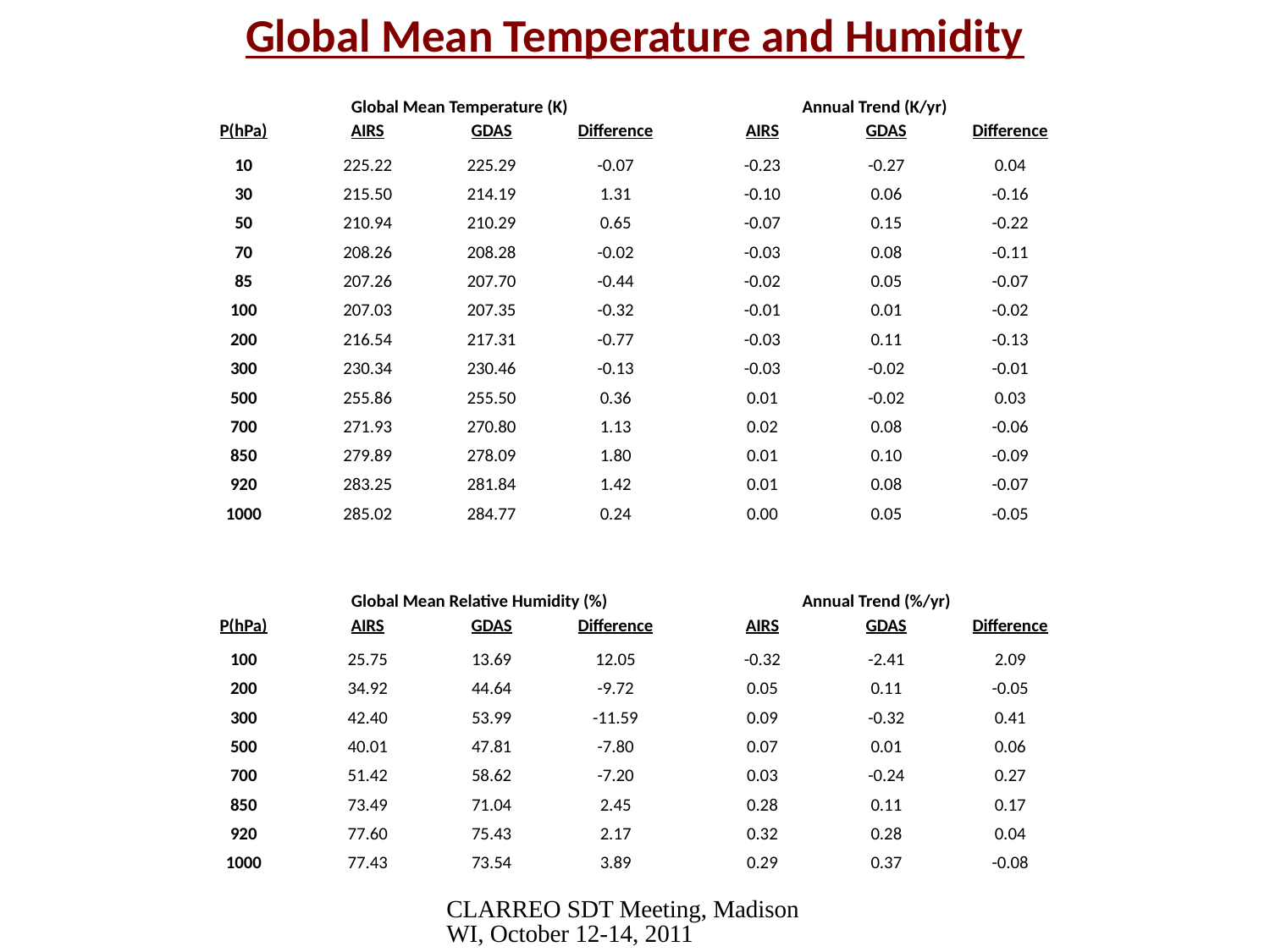

# Global Mean Temperature and Humidity
|  | Global Mean Temperature (K) |  |  |  | Annual Trend (K/yr) |  |  |
| --- | --- | --- | --- | --- | --- | --- | --- |
| P(hPa) | AIRS | GDAS | Difference |  | AIRS | GDAS | Difference |
| 10 | 225.22 | 225.29 | -0.07 |  | -0.23 | -0.27 | 0.04 |
| 30 | 215.50 | 214.19 | 1.31 |  | -0.10 | 0.06 | -0.16 |
| 50 | 210.94 | 210.29 | 0.65 |  | -0.07 | 0.15 | -0.22 |
| 70 | 208.26 | 208.28 | -0.02 |  | -0.03 | 0.08 | -0.11 |
| 85 | 207.26 | 207.70 | -0.44 |  | -0.02 | 0.05 | -0.07 |
| 100 | 207.03 | 207.35 | -0.32 |  | -0.01 | 0.01 | -0.02 |
| 200 | 216.54 | 217.31 | -0.77 |  | -0.03 | 0.11 | -0.13 |
| 300 | 230.34 | 230.46 | -0.13 |  | -0.03 | -0.02 | -0.01 |
| 500 | 255.86 | 255.50 | 0.36 |  | 0.01 | -0.02 | 0.03 |
| 700 | 271.93 | 270.80 | 1.13 |  | 0.02 | 0.08 | -0.06 |
| 850 | 279.89 | 278.09 | 1.80 |  | 0.01 | 0.10 | -0.09 |
| 920 | 283.25 | 281.84 | 1.42 |  | 0.01 | 0.08 | -0.07 |
| 1000 | 285.02 | 284.77 | 0.24 |  | 0.00 | 0.05 | -0.05 |
|  |  |  |  |  |  |  |  |
|  |  |  |  |  |  |  |  |
|  | Global Mean Relative Humidity (%) |  |  |  | Annual Trend (%/yr) |  |  |
| P(hPa) | AIRS | GDAS | Difference |  | AIRS | GDAS | Difference |
| 100 | 25.75 | 13.69 | 12.05 |  | -0.32 | -2.41 | 2.09 |
| 200 | 34.92 | 44.64 | -9.72 |  | 0.05 | 0.11 | -0.05 |
| 300 | 42.40 | 53.99 | -11.59 |  | 0.09 | -0.32 | 0.41 |
| 500 | 40.01 | 47.81 | -7.80 |  | 0.07 | 0.01 | 0.06 |
| 700 | 51.42 | 58.62 | -7.20 |  | 0.03 | -0.24 | 0.27 |
| 850 | 73.49 | 71.04 | 2.45 |  | 0.28 | 0.11 | 0.17 |
| 920 | 77.60 | 75.43 | 2.17 |  | 0.32 | 0.28 | 0.04 |
| 1000 | 77.43 | 73.54 | 3.89 |  | 0.29 | 0.37 | -0.08 |
CLARREO SDT Meeting, Madison WI, October 12-14, 2011